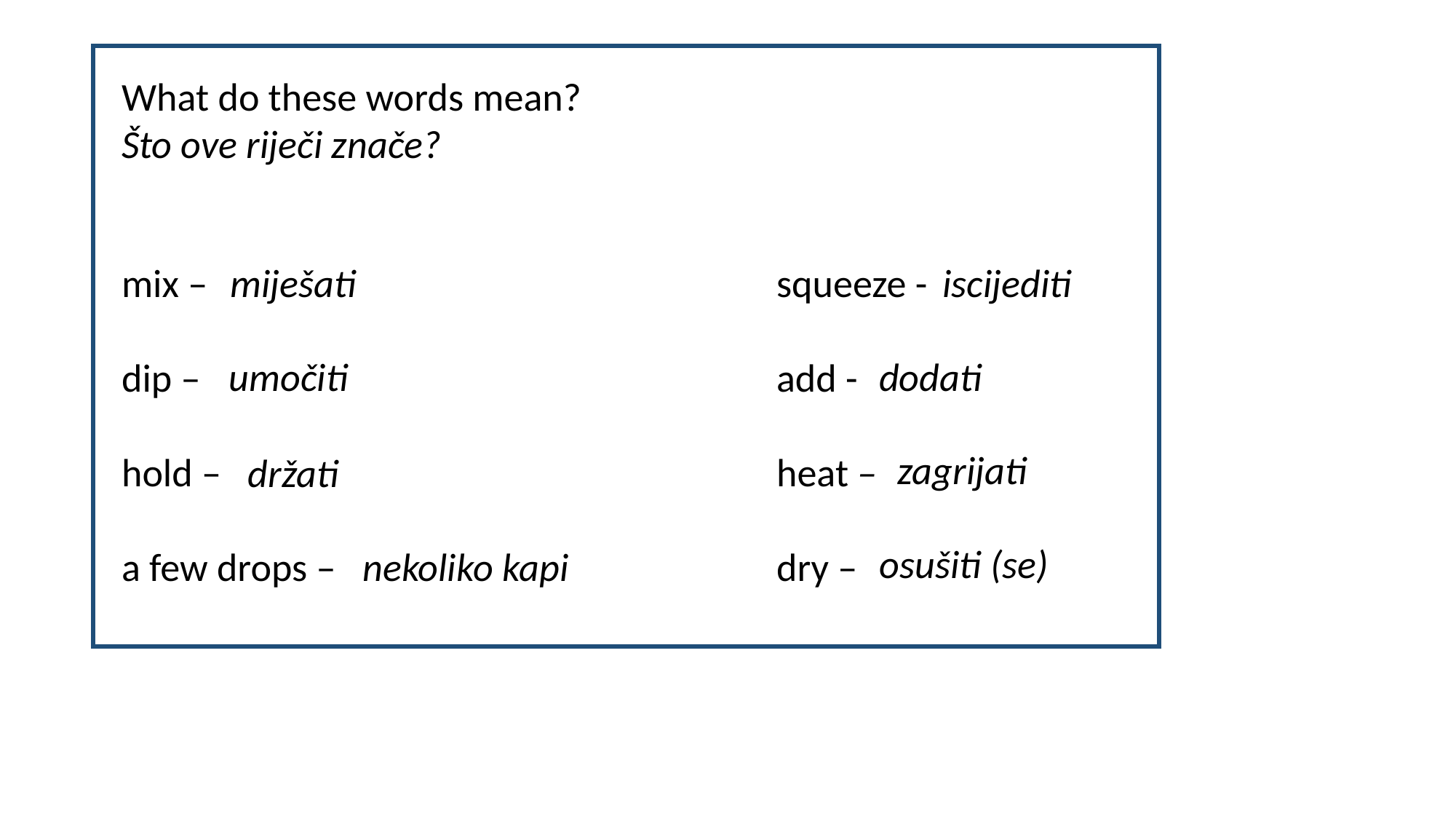

What do these words mean?
Što ove riječi znače?
mix –						squeeze -

dip –						add -

hold – 						heat –

a few drops –					dry –
miješati
iscijediti
umočiti
dodati
zagrijati
držati
osušiti (se)
nekoliko kapi